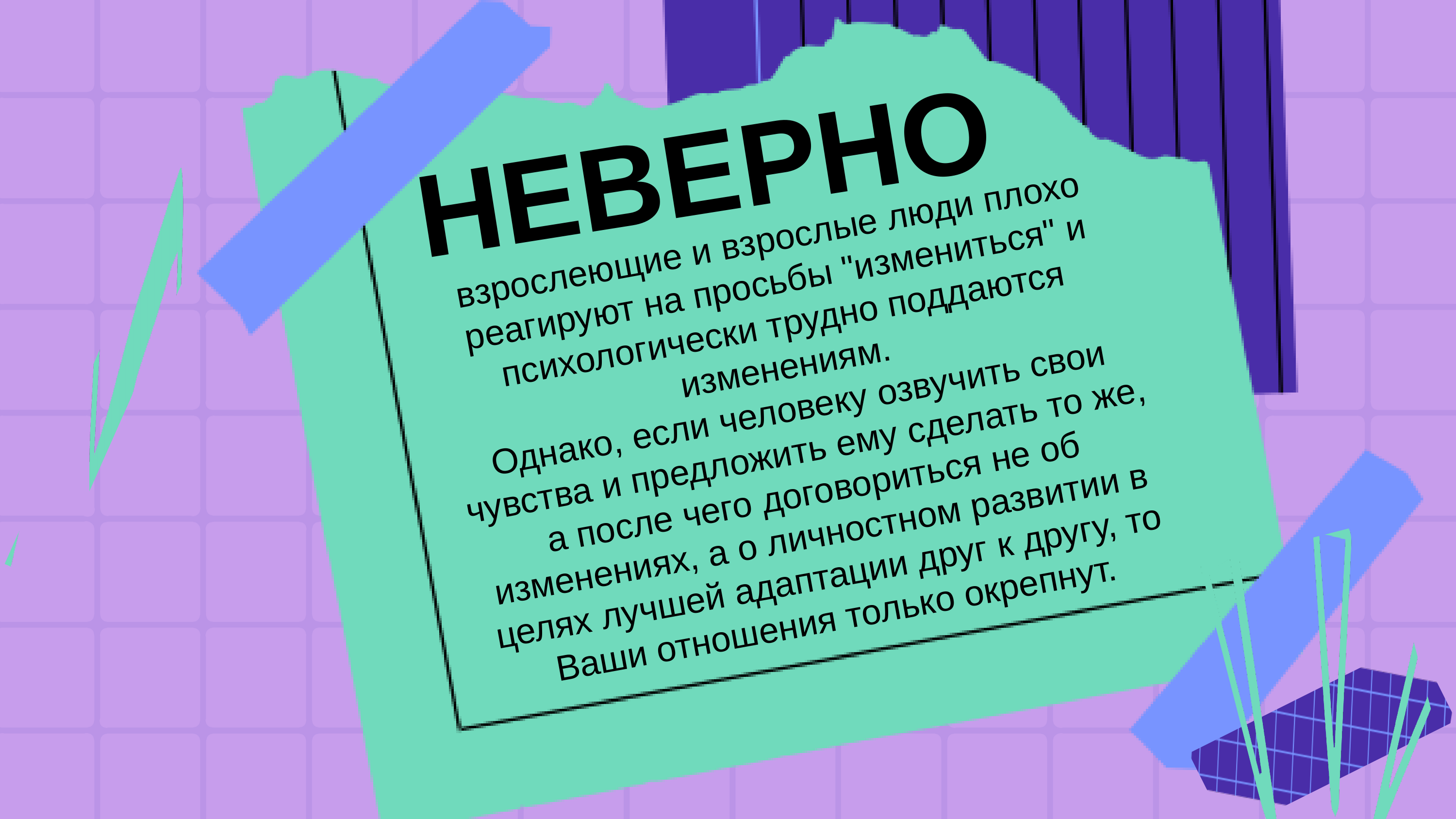

НЕВЕРНО
взрослеющие и взрослые люди плохо реагируют на просьбы "измениться" и психологически трудно поддаются изменениям.
Однако, если человеку озвучить свои чувства и предложить ему сделать то же, а после чего договориться не об изменениях, а о личностном развитии в целях лучшей адаптации друг к другу, то Ваши отношения только окрепнут.